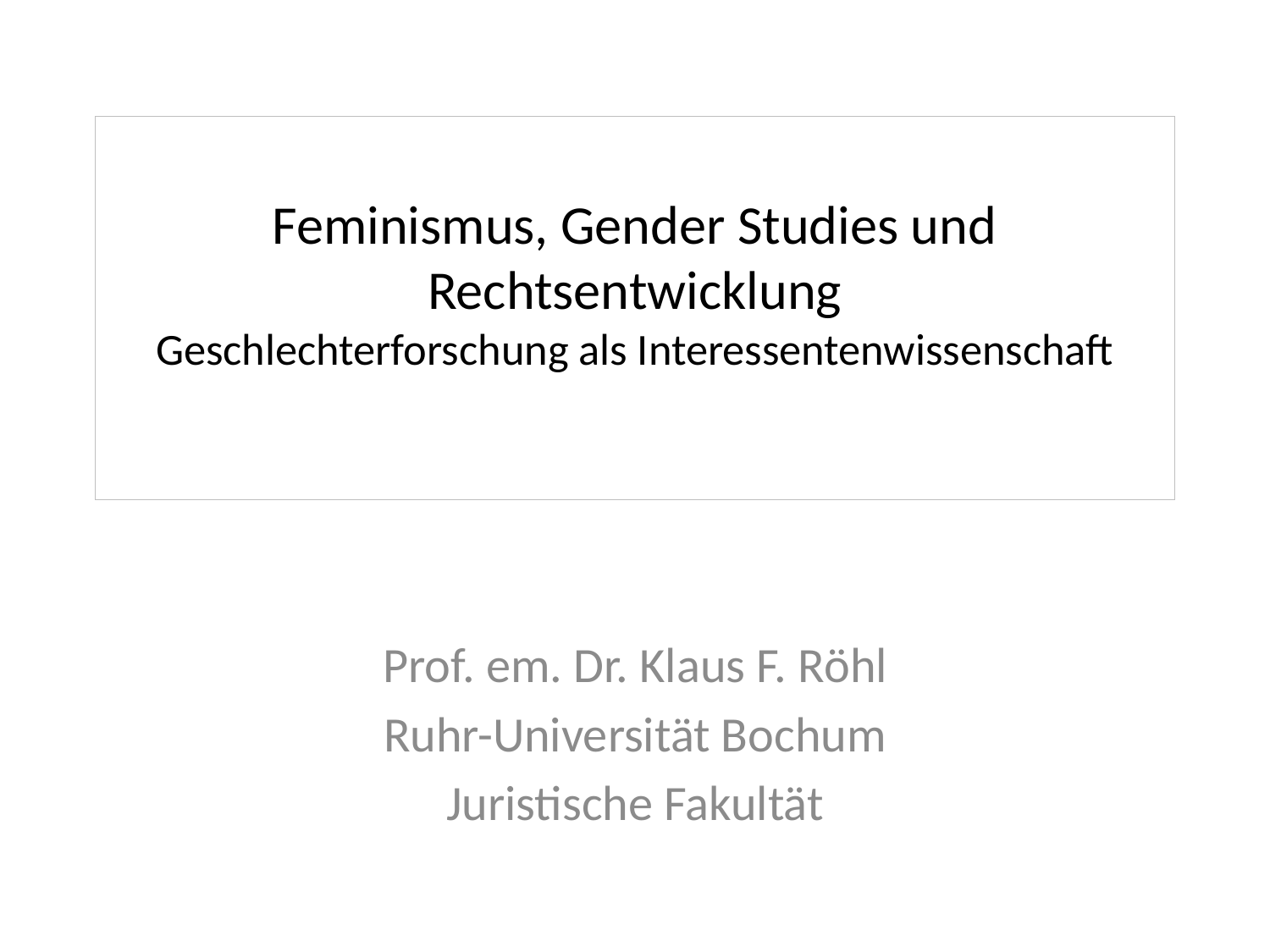

# Feminismus, Gender Studies und Rechtsentwicklung Geschlechterforschung als Interessentenwissenschaft
Prof. em. Dr. Klaus F. Röhl
Ruhr-Universität Bochum
Juristische Fakultät